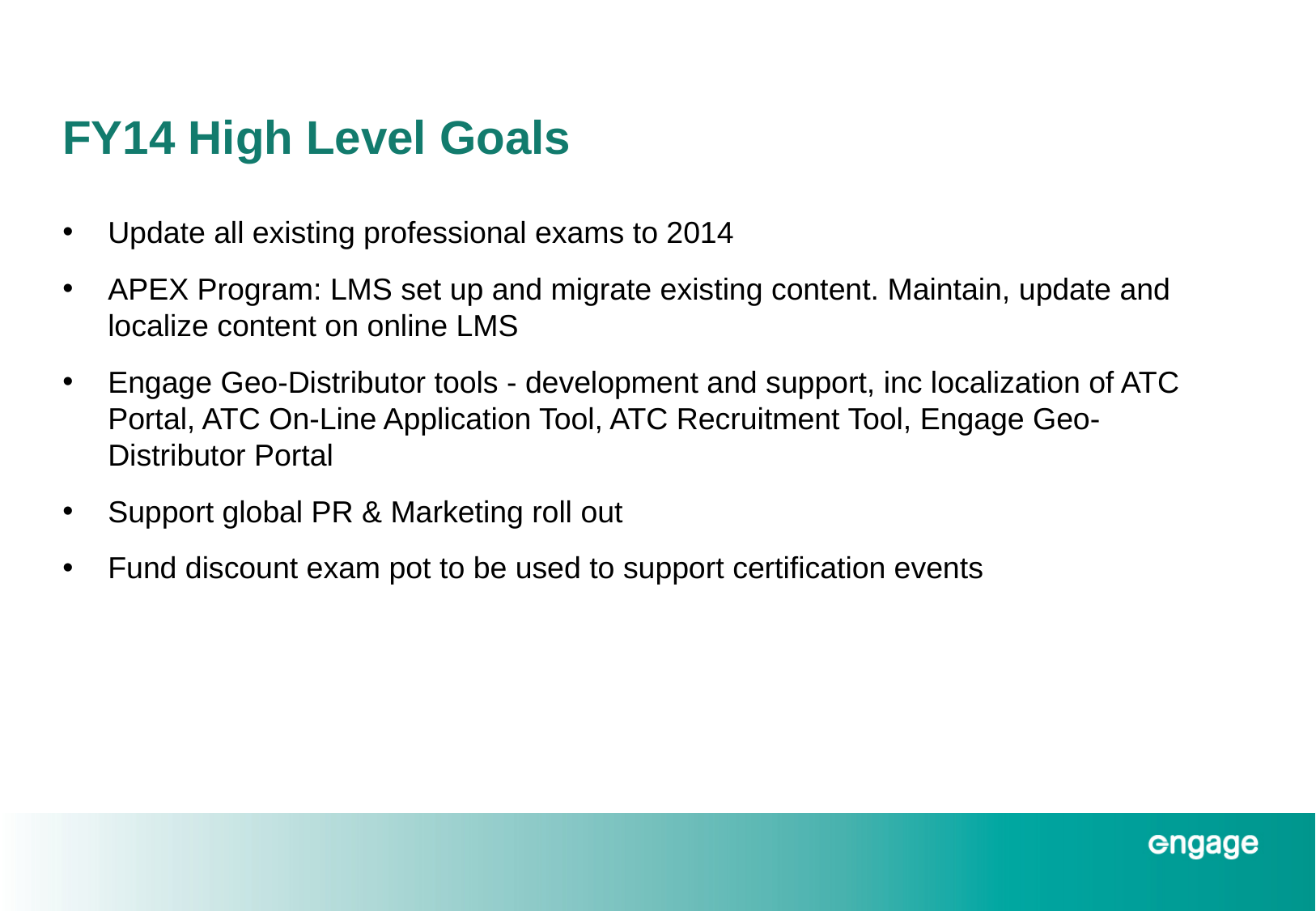

# FY14 High Level Goals

Update all existing professional exams to 2014
APEX Program: LMS set up and migrate existing content. Maintain, update and localize content on online LMS
Engage Geo-Distributor tools - development and support, inc localization of ATC Portal, ATC On-Line Application Tool, ATC Recruitment Tool, Engage Geo-Distributor Portal
Support global PR & Marketing roll out
Fund discount exam pot to be used to support certification events